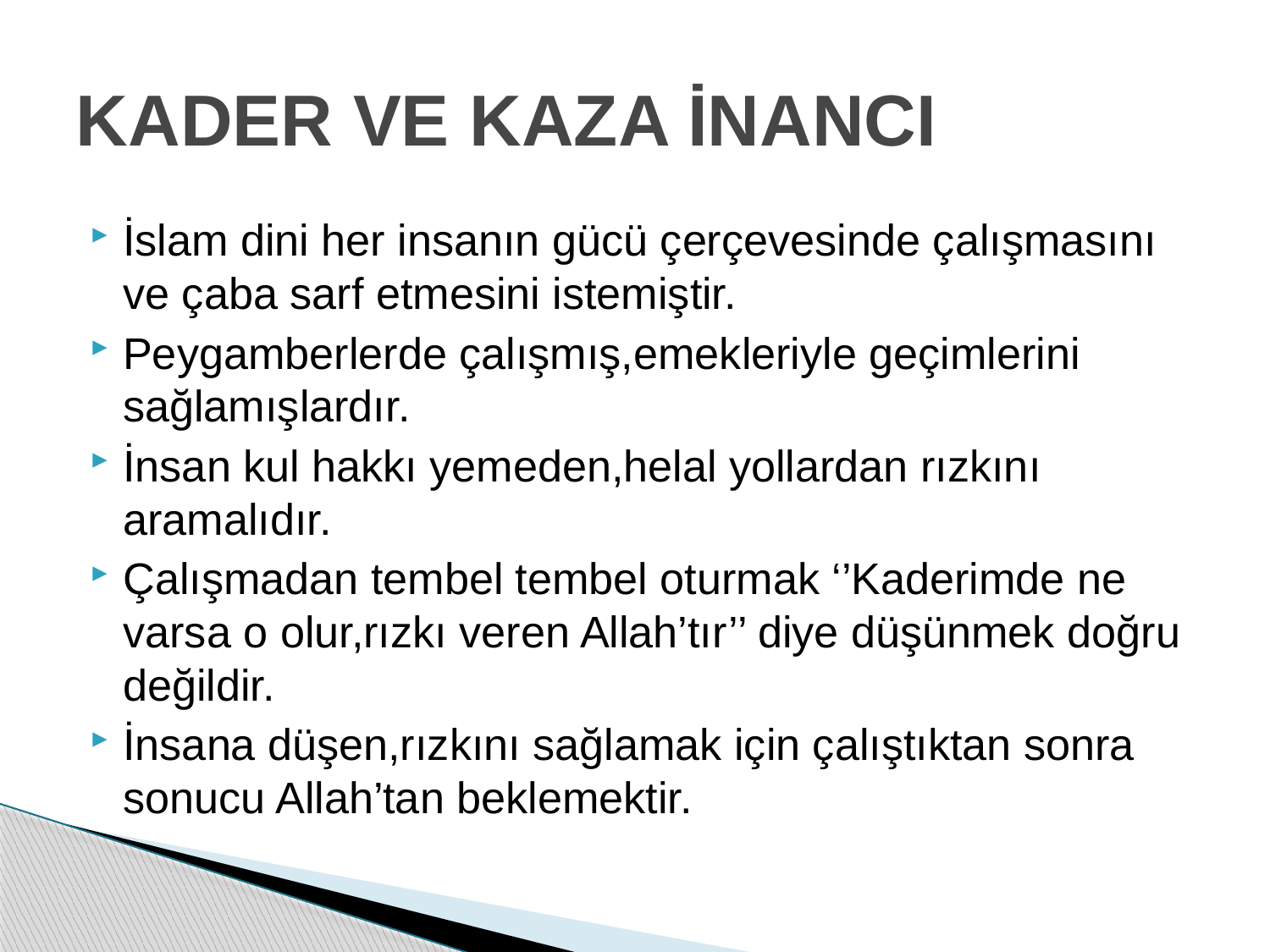

# KADER VE KAZA İNANCI
İslam dini her insanın gücü çerçevesinde çalışmasını ve çaba sarf etmesini istemiştir.
Peygamberlerde çalışmış,emekleriyle geçimlerini sağlamışlardır.
İnsan kul hakkı yemeden,helal yollardan rızkını aramalıdır.
Çalışmadan tembel tembel oturmak ‘’Kaderimde ne varsa o olur,rızkı veren Allah’tır’’ diye düşünmek doğru değildir.
İnsana düşen,rızkını sağlamak için çalıştıktan sonra sonucu Allah’tan beklemektir.